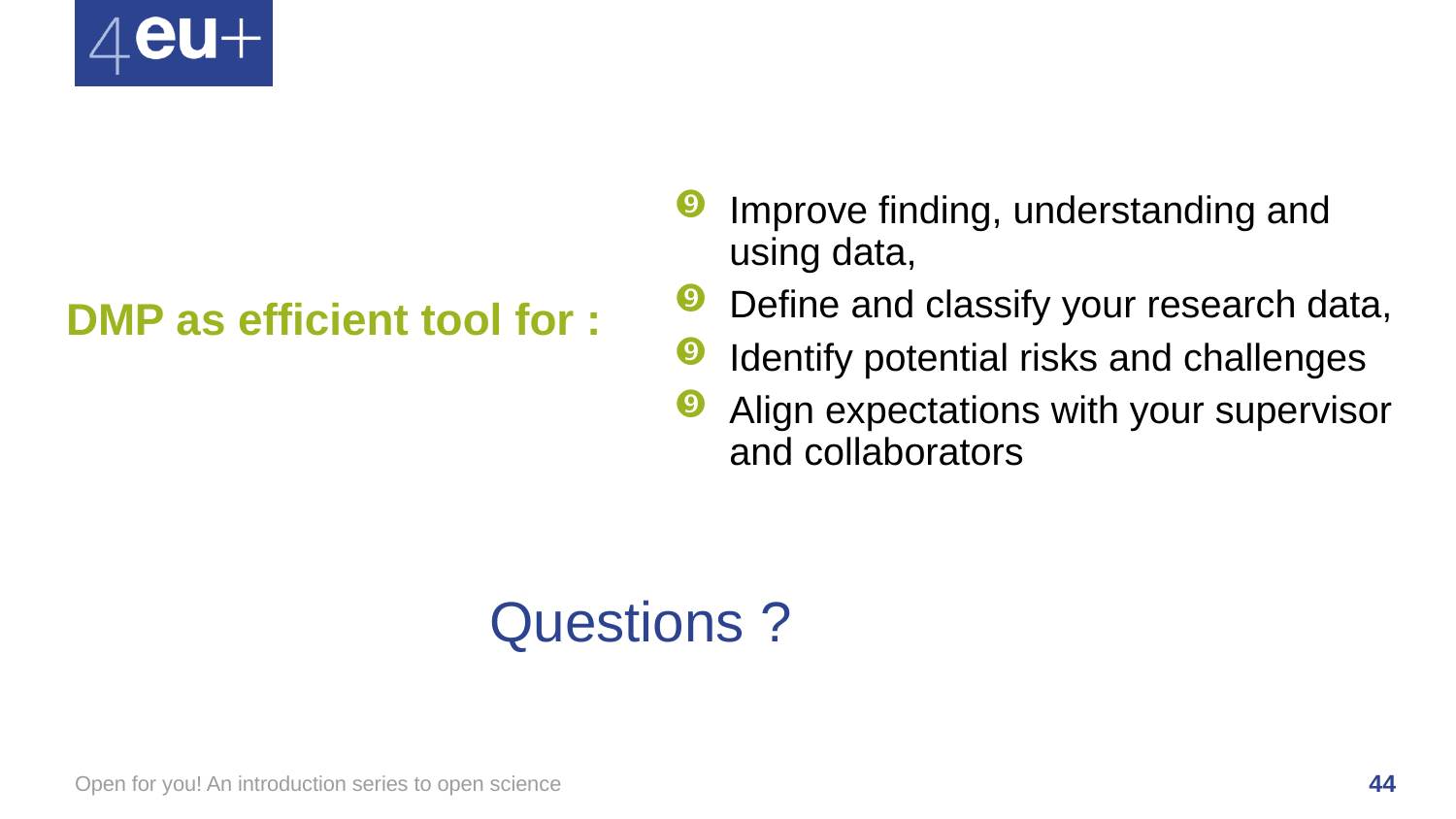

Improve finding, understanding and using data,
Define and classify your research data,
Identify potential risks and challenges
Align expectations with your supervisor and collaborators
# DMP as efficient tool for :
Questions ?
Open for you! An introduction series to open science
44